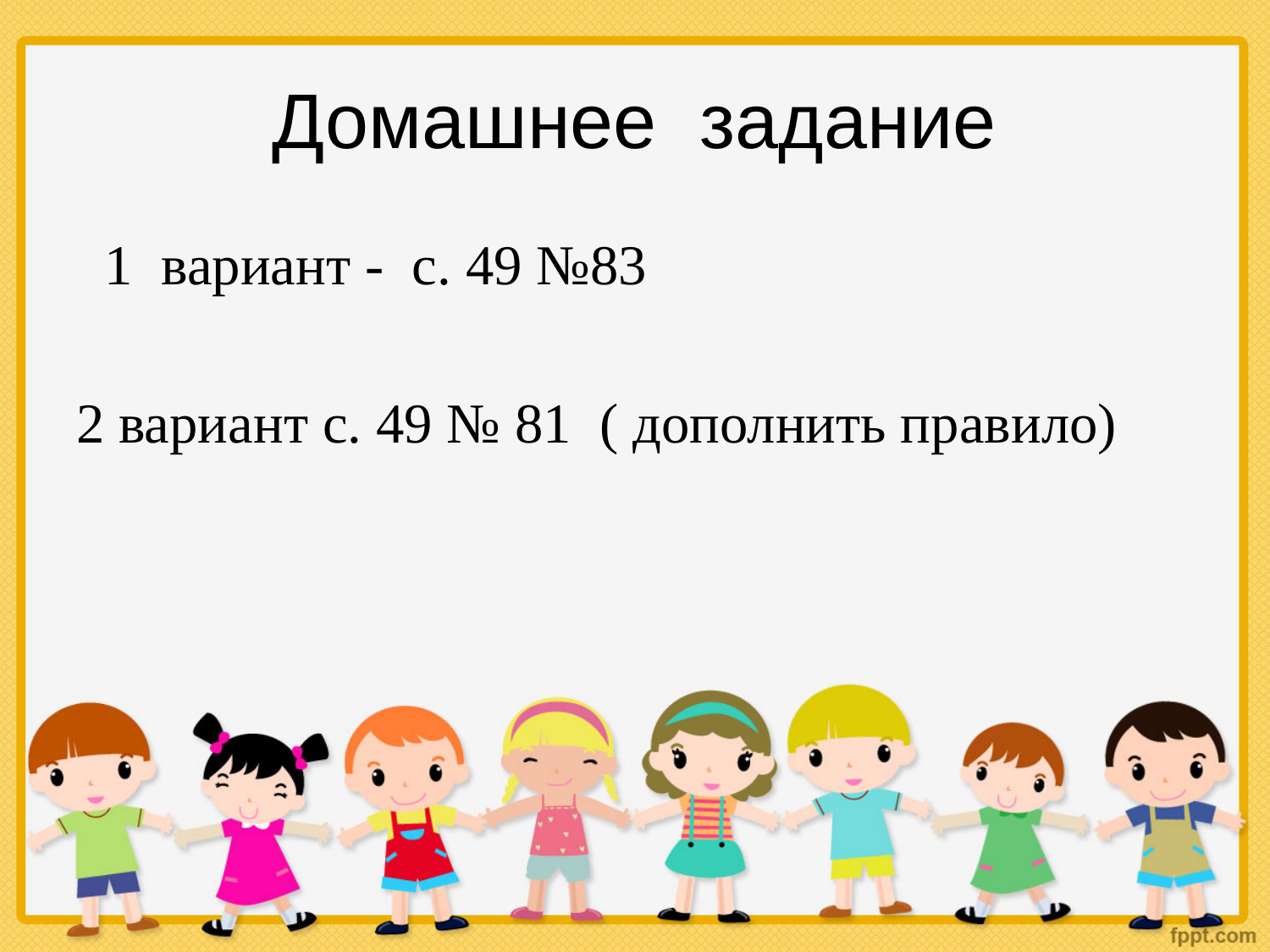

# Домашнее  задание
  1  вариант -  с. 49 №83

2 вариант с. 49 № 81  ( дополнить правило)